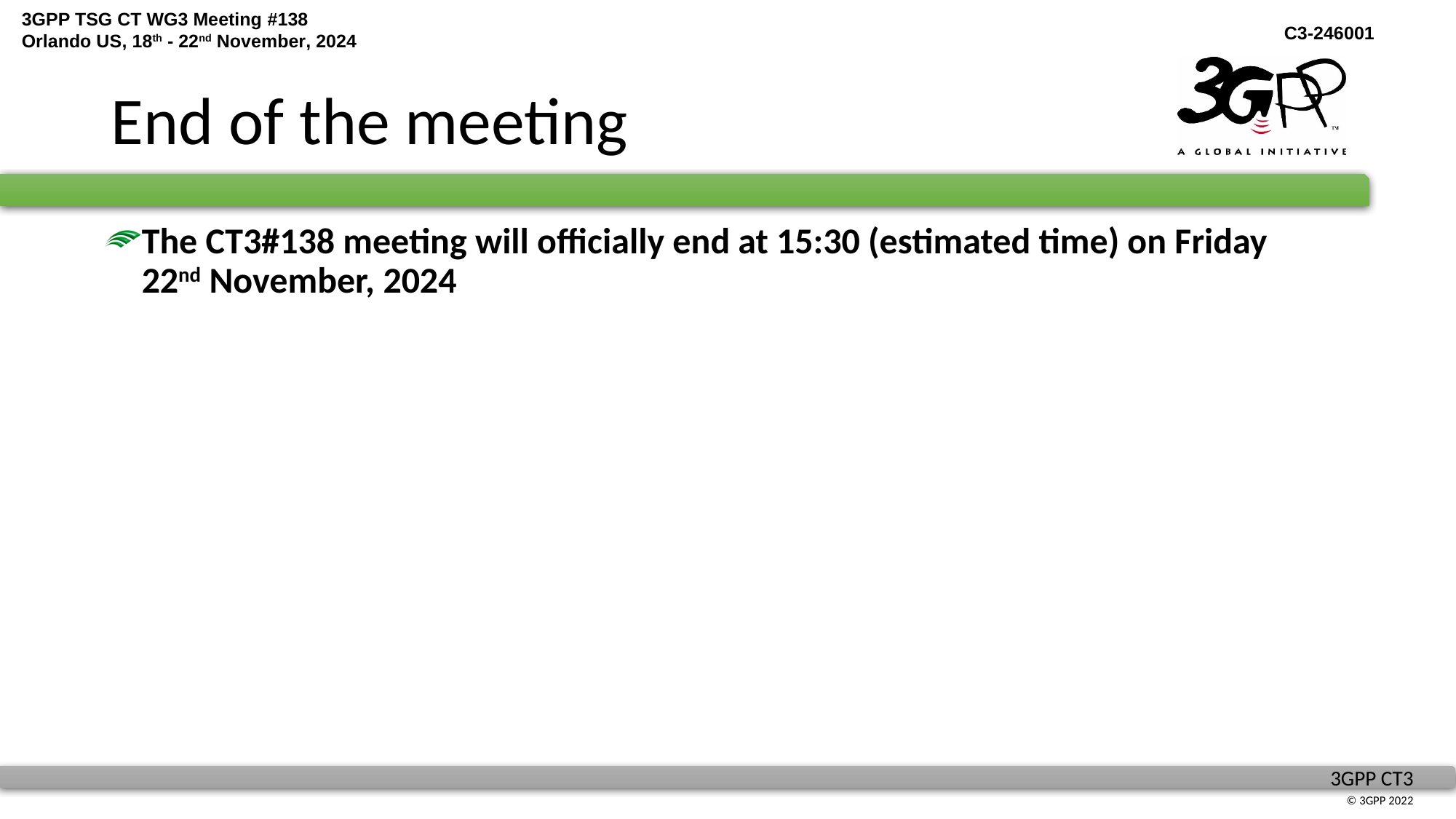

# End of the meeting
The CT3#138 meeting will officially end at 15:30 (estimated time) on Friday 22nd November, 2024